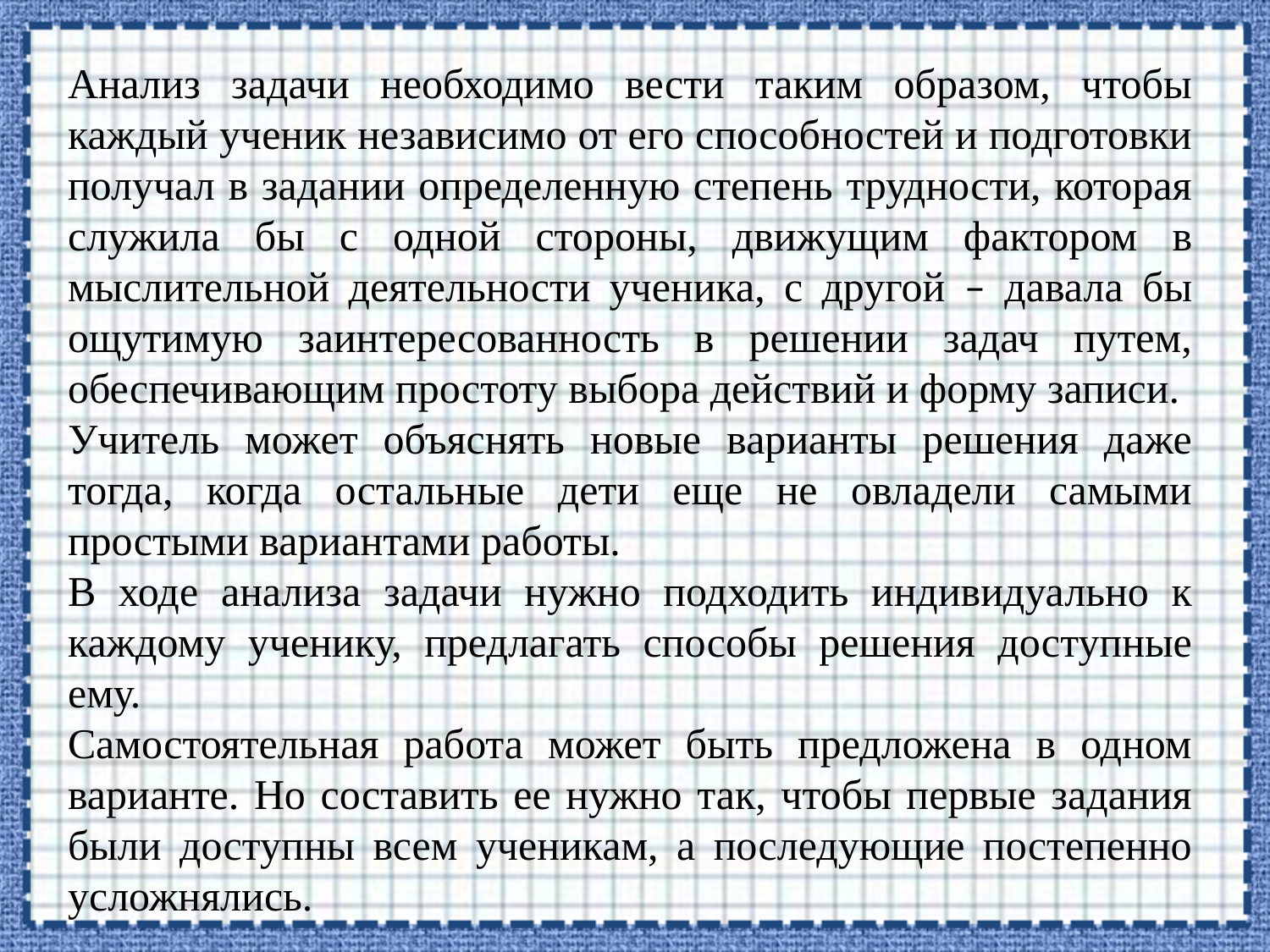

Анализ задачи необходимо вести таким образом, чтобы каждый ученик независимо от его способностей и подготовки получал в задании определенную степень трудности, которая служила бы с одной стороны, движущим фактором в мыслительной деятельности ученика, с другой – давала бы ощутимую заинтересованность в решении задач путем, обеспечивающим простоту выбора действий и форму записи.
Учитель может объяснять новые варианты решения даже тогда, когда остальные дети еще не овладели самыми простыми вариантами работы.
В ходе анализа задачи нужно подходить индивидуально к каждому ученику, предлагать способы решения доступные ему.
Самостоятельная работа может быть предложена в одном варианте. Но составить ее нужно так, чтобы первые задания были доступны всем ученикам, а последующие постепенно усложнялись.